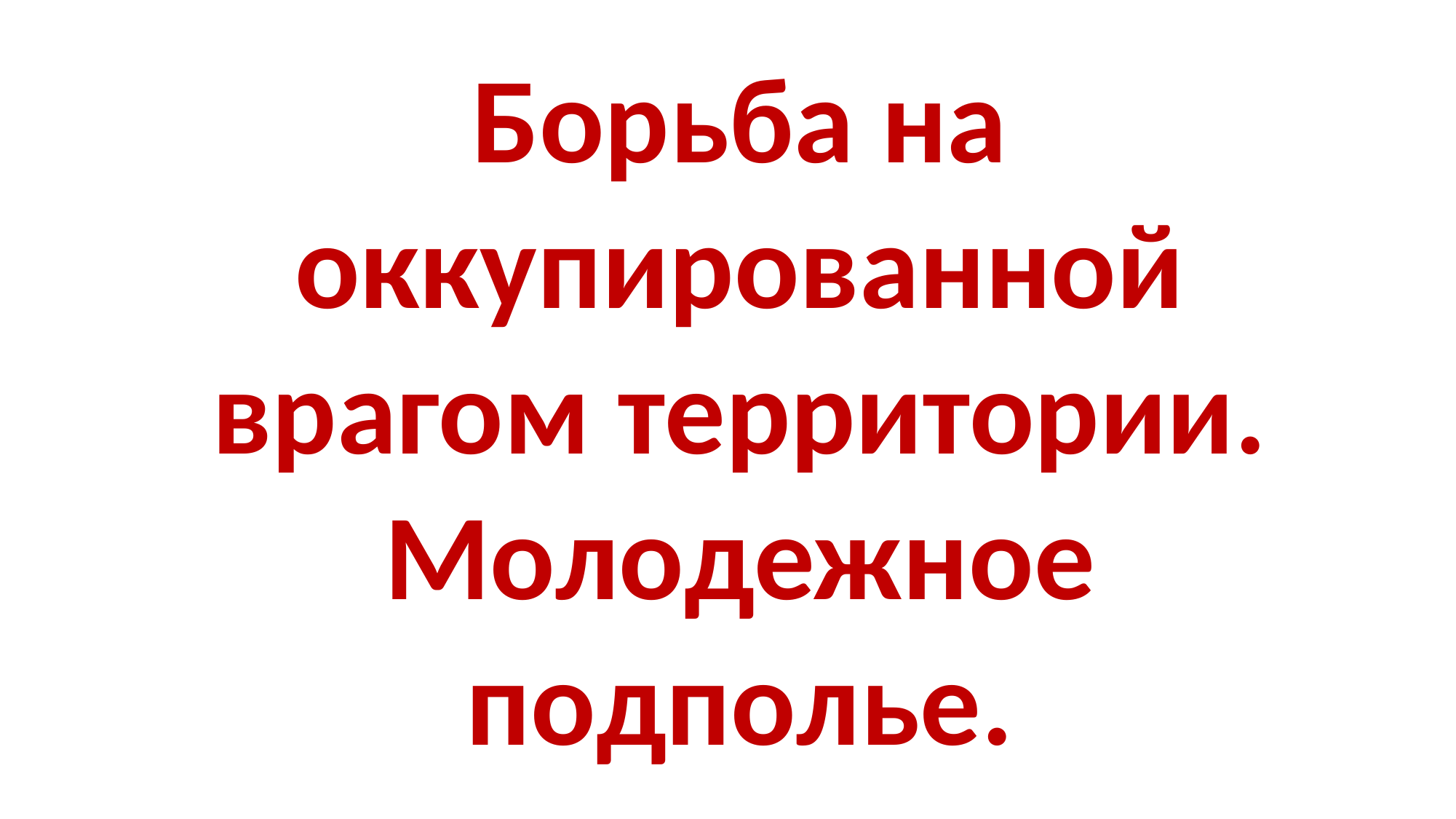

Борьба на оккупированной врагом территории. Молодежное подполье.